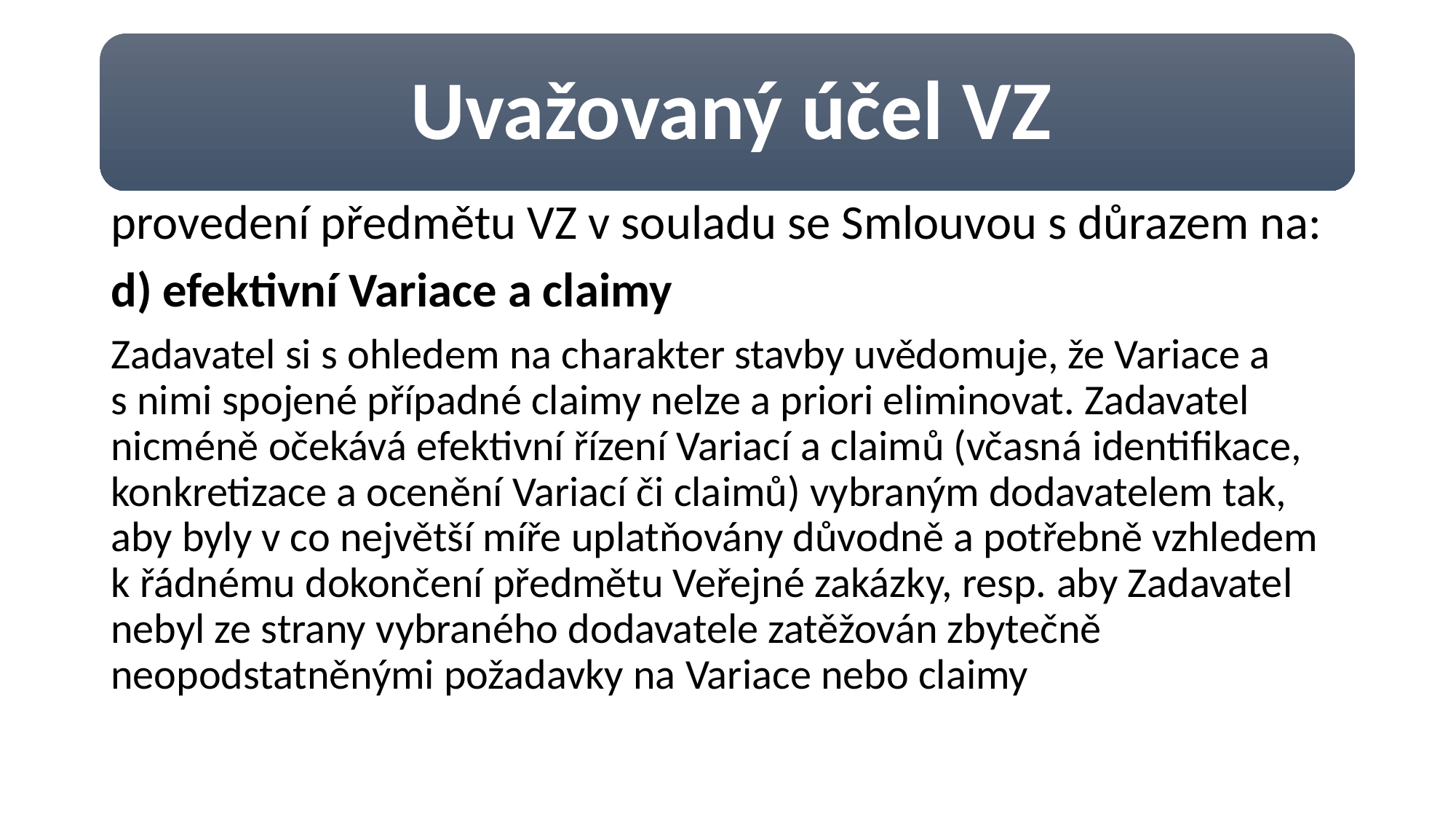

Uvažovaný účel VZ
provedení předmětu VZ v souladu se Smlouvou s důrazem na:
d) efektivní Variace a claimy
Zadavatel si s ohledem na charakter stavby uvědomuje, že Variace a s nimi spojené případné claimy nelze a priori eliminovat. Zadavatel nicméně očekává efektivní řízení Variací a claimů (včasná identifikace, konkretizace a ocenění Variací či claimů) vybraným dodavatelem tak, aby byly v co největší míře uplatňovány důvodně a potřebně vzhledem k řádnému dokončení předmětu Veřejné zakázky, resp. aby Zadavatel nebyl ze strany vybraného dodavatele zatěžován zbytečně neopodstatněnými požadavky na Variace nebo claimy